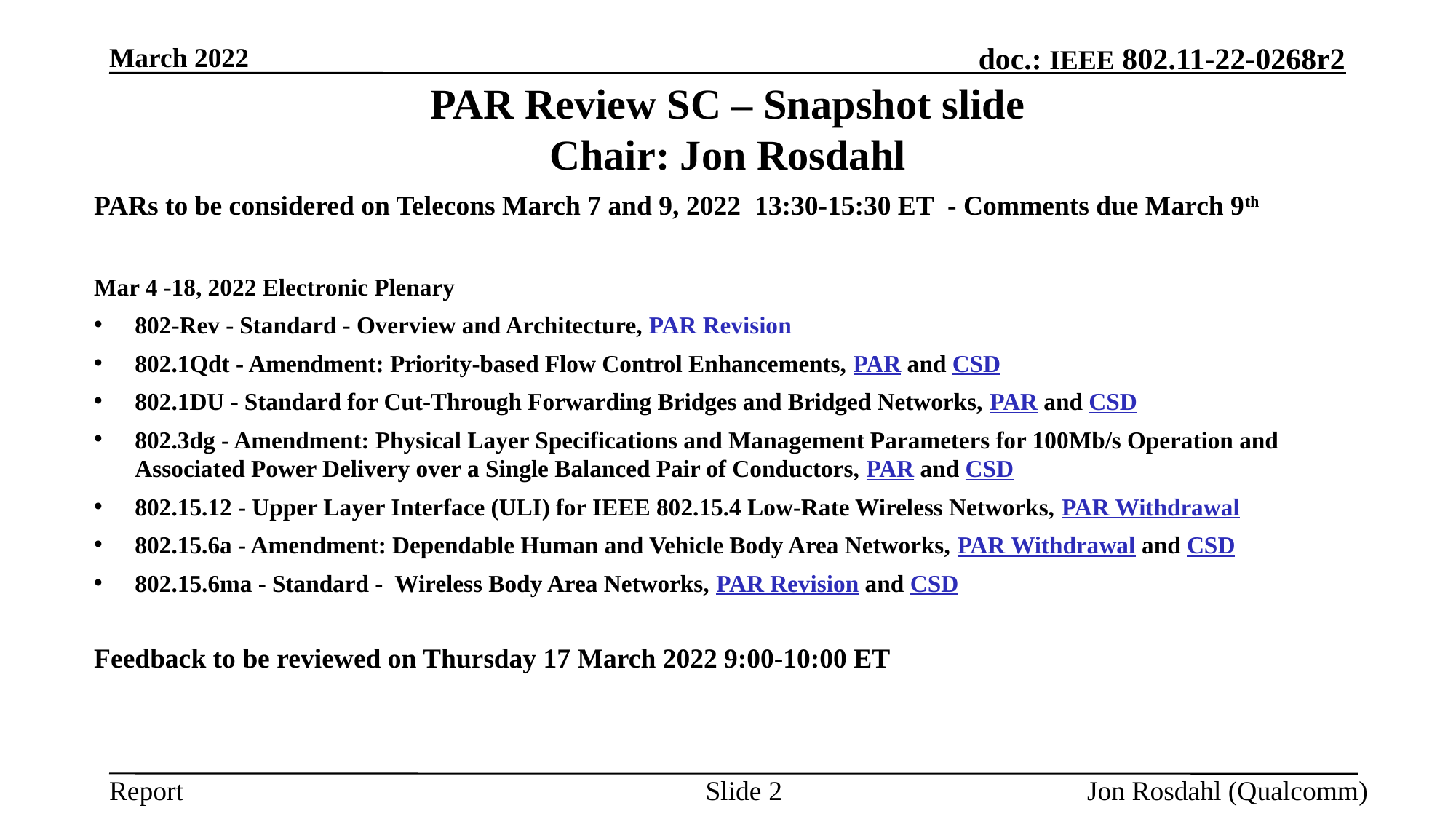

March 2022
# PAR Review SC – Snapshot slide Chair: Jon Rosdahl
PARs to be considered on Telecons March 7 and 9, 2022  13:30-15:30 ET  - Comments due March 9th

Mar 4 -18, 2022 Electronic Plenary
802-Rev - Standard - Overview and Architecture, PAR Revision
802.1Qdt - Amendment: Priority-based Flow Control Enhancements, PAR and CSD
802.1DU - Standard for Cut-Through Forwarding Bridges and Bridged Networks, PAR and CSD
802.3dg - Amendment: Physical Layer Specifications and Management Parameters for 100Mb/s Operation and Associated Power Delivery over a Single Balanced Pair of Conductors, PAR and CSD
802.15.12 - Upper Layer Interface (ULI) for IEEE 802.15.4 Low-Rate Wireless Networks, PAR Withdrawal
802.15.6a - Amendment: Dependable Human and Vehicle Body Area Networks, PAR Withdrawal and CSD
802.15.6ma - Standard -  Wireless Body Area Networks, PAR Revision and CSD

Feedback to be reviewed on Thursday 17 March 2022 9:00-10:00 ET
Slide 2
Jon Rosdahl (Qualcomm)